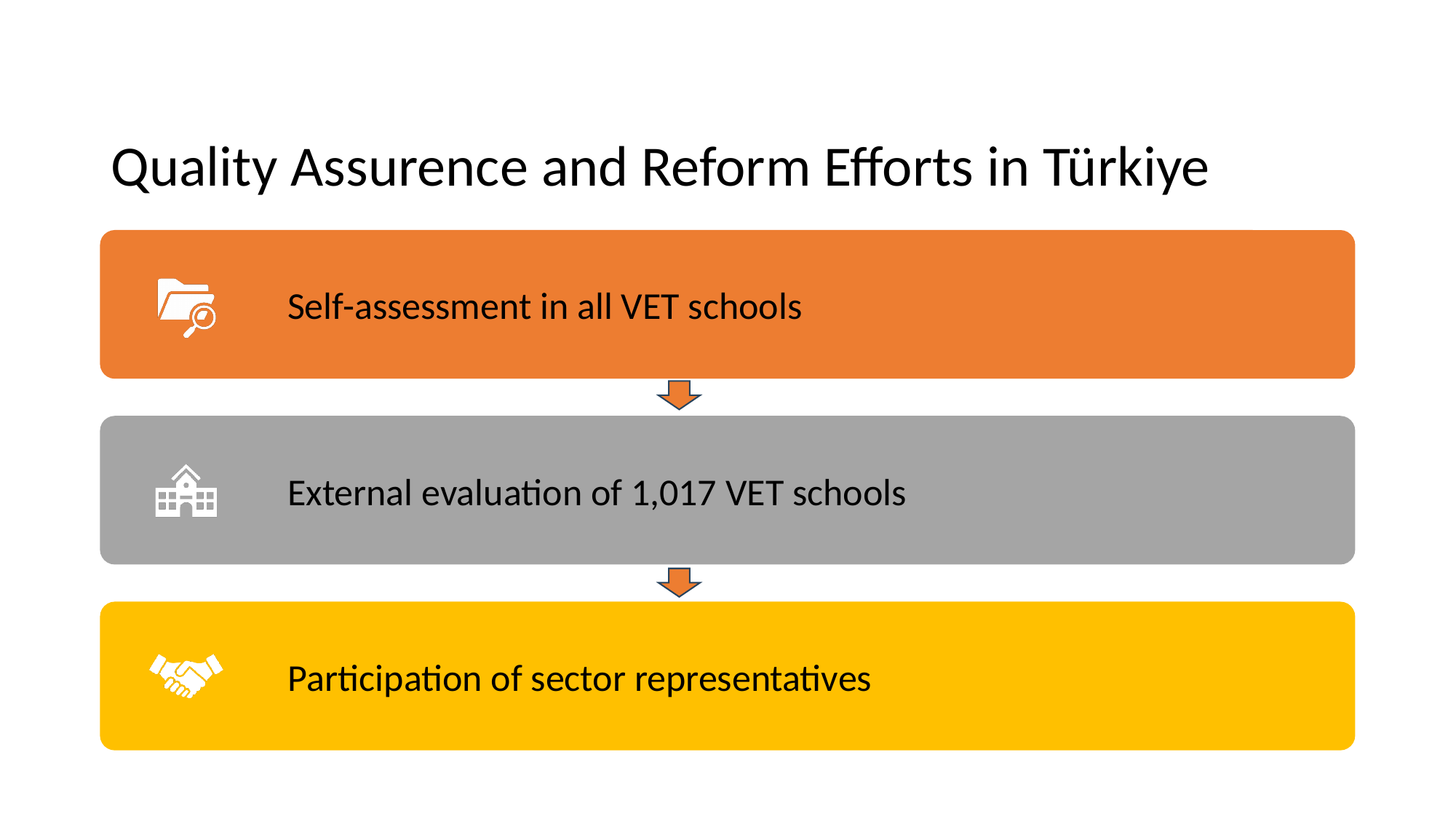

# Quality Assurence and Reform Efforts in Türkiye
Self-assessment in all VET schools
External evaluation of 1,017 VET schools
Participation of sector representatives